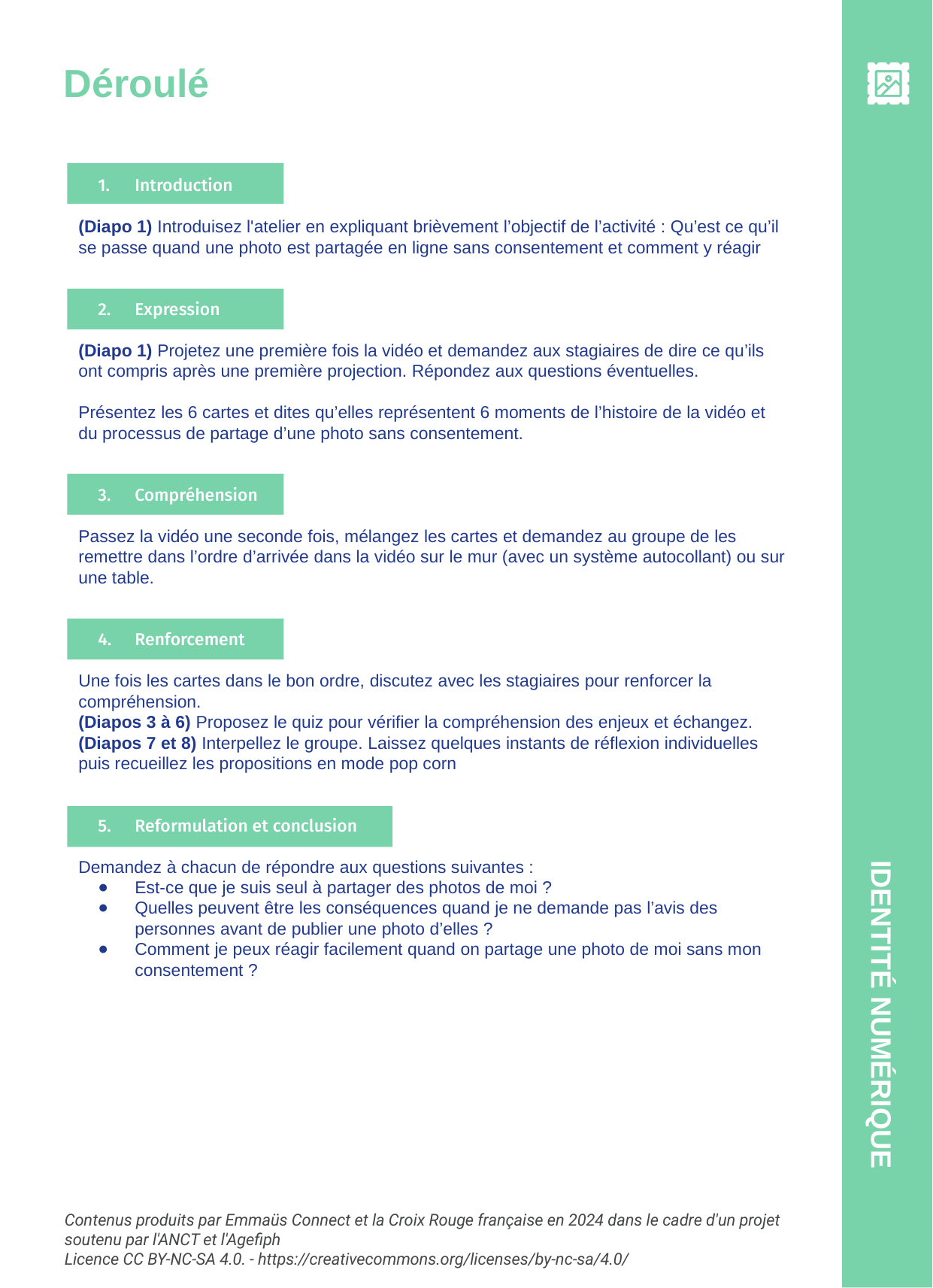

Déroulé

Introduction

(Diapo 1) Introduisez l'atelier en expliquant brièvement l’objectif de l’activité : Qu’est ce qu’il se passe quand une photo est partagée en ligne sans consentement et comment y réagir

Expression

(Diapo 1) Projetez une première fois la vidéo et demandez aux stagiaires de dire ce qu’ils ont compris après une première projection. Répondez aux questions éventuelles.

Présentez les 6 cartes et dites qu’elles représentent 6 moments de l’histoire de la vidéo et du processus de partage d’une photo sans consentement.

Compréhension

Passez la vidéo une seconde fois, mélangez les cartes et demandez au groupe de les remettre dans l’ordre d’arrivée dans la vidéo sur le mur (avec un système autocollant) ou sur une table.

Renforcement

Une fois les cartes dans le bon ordre, discutez avec les stagiaires pour renforcer la compréhension.
(Diapos 3 à 6) Proposez le quiz pour vérifier la compréhension des enjeux et échangez.
(Diapos 7 et 8) Interpellez le groupe. Laissez quelques instants de réflexion individuelles puis recueillez les propositions en mode pop corn

Reformulation et conclusion

Demandez à chacun de répondre aux questions suivantes :
Est-ce que je suis seul à partager des photos de moi ?
Quelles peuvent être les conséquences quand je ne demande pas l’avis des personnes avant de publier une photo d’elles ?
Comment je peux réagir facilement quand on partage une photo de moi sans mon consentement ?

IDENTITÉ NUMÉRIQUE